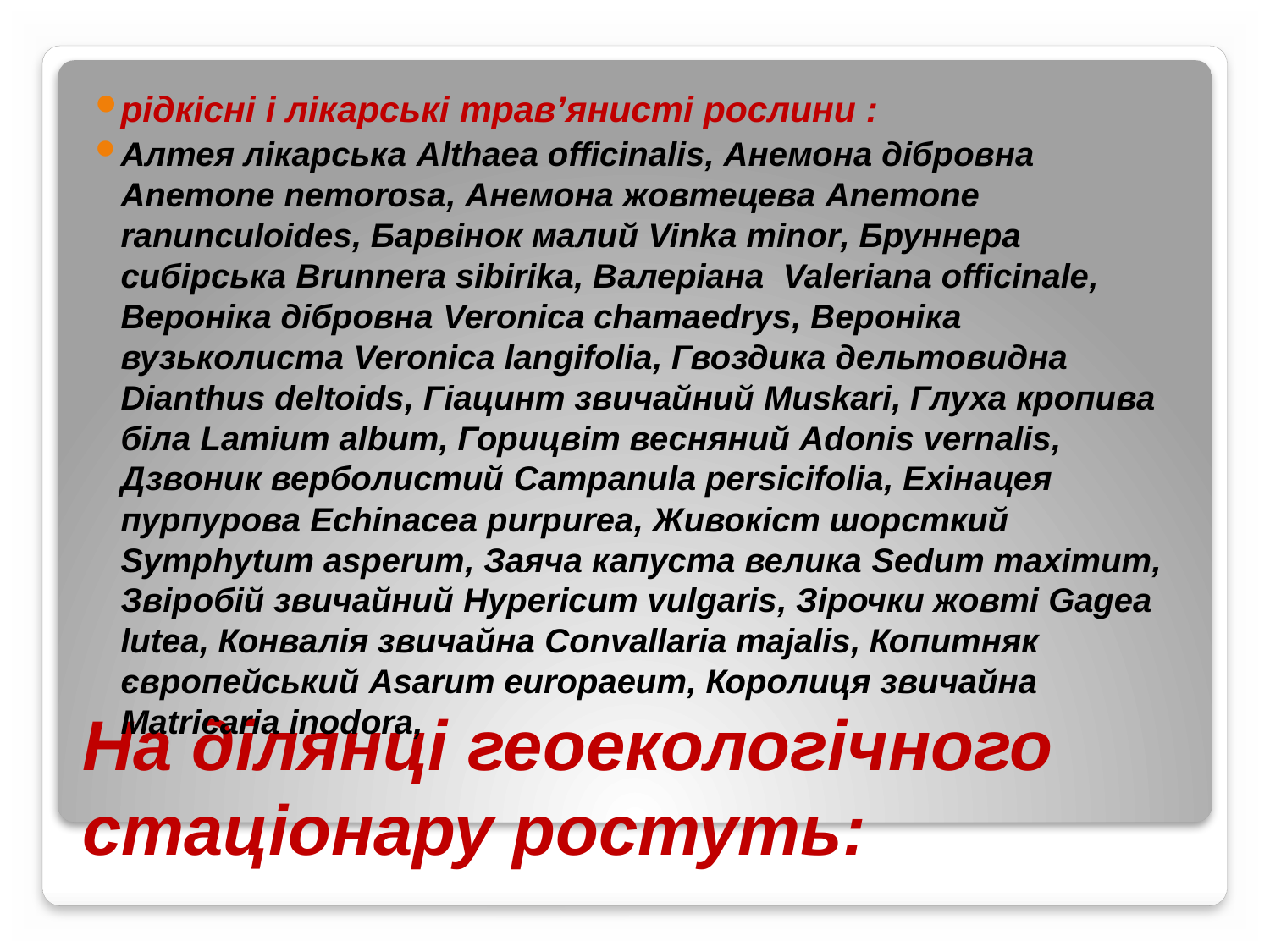

рідкісні і лікарські трав’янисті рослини :
Алтея лікарська Althaea officinalis, Анемона дібровна Anemone nemorosa, Анемона жовтецева Anemone ranunculoides, Барвінок малий Vinka minor, Бруннера сибірська Brunnera sibirika, Валеріана  Valeriana officinale, Вероніка дібровна Veronica chamaedrys, Вероніка вузьколиста Veronica langifolia, Гвоздика дельтовидна Dianthus deltoids, Гіацинт звичайний Muskari, Глуха кропива біла Lamium album, Горицвіт весняний Adonis vernalis, Дзвоник верболистий Campanula persicifolia, Ехінацея пурпурова Echinacea purpurea, Живокіст шорсткий Symphytum asperum, Заяча капуста велика Sedum maximum, Звіробій звичайний Hypericum vulgaris, Зірочки жовті Gagea lutea, Конвалія звичайна Convallaria majalis, Копитняк європейський Asarum europaeum, Королиця звичайна Matricaria inodora,
# На ділянці геоекологічного стаціонару ростуть: